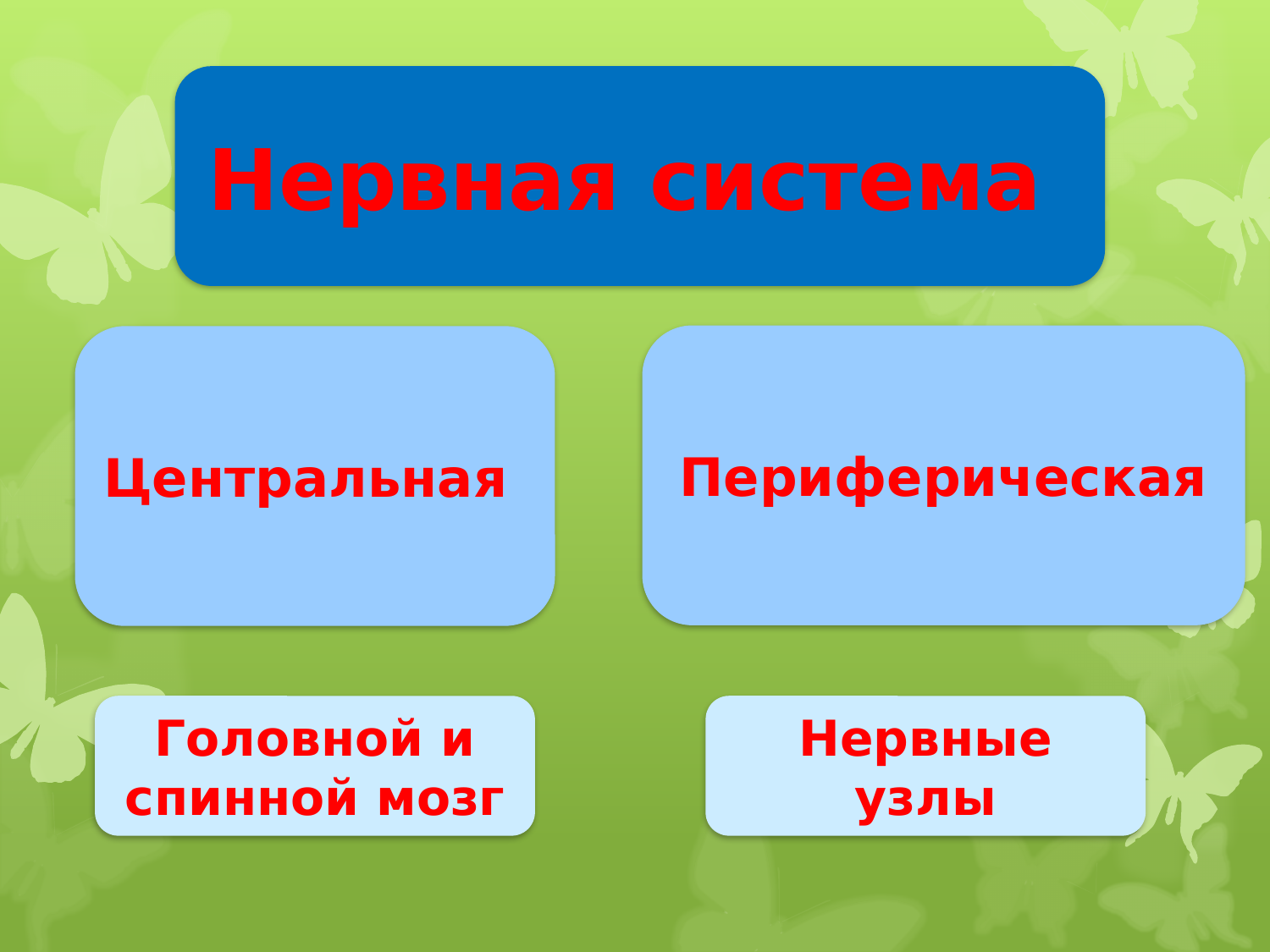

Нервная система
#

Периферическая
Центральная
Головной и спинной мозг
Нервные узлы